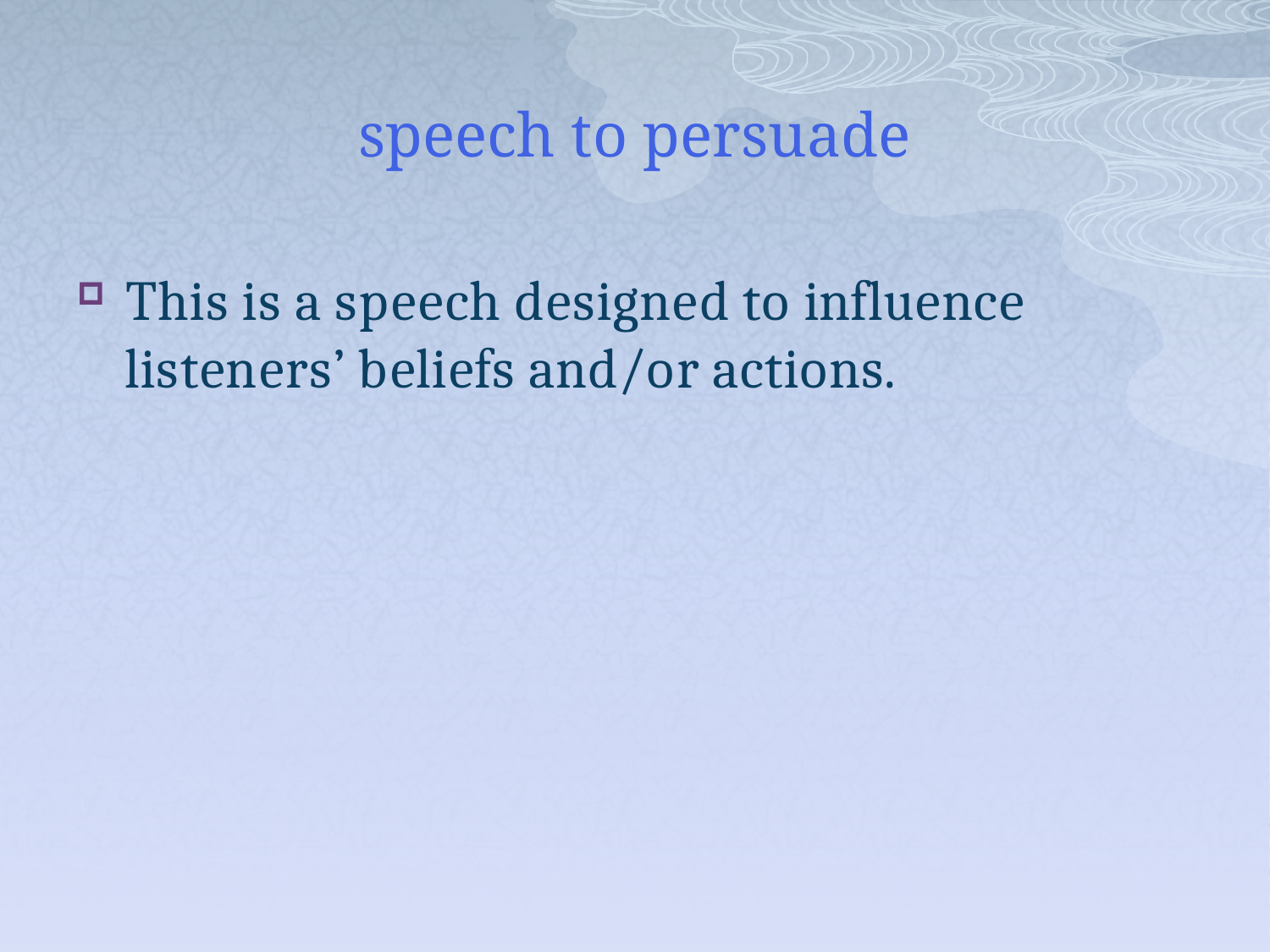

# speech to persuade
This is a speech designed to influence listeners’ beliefs and/or actions.